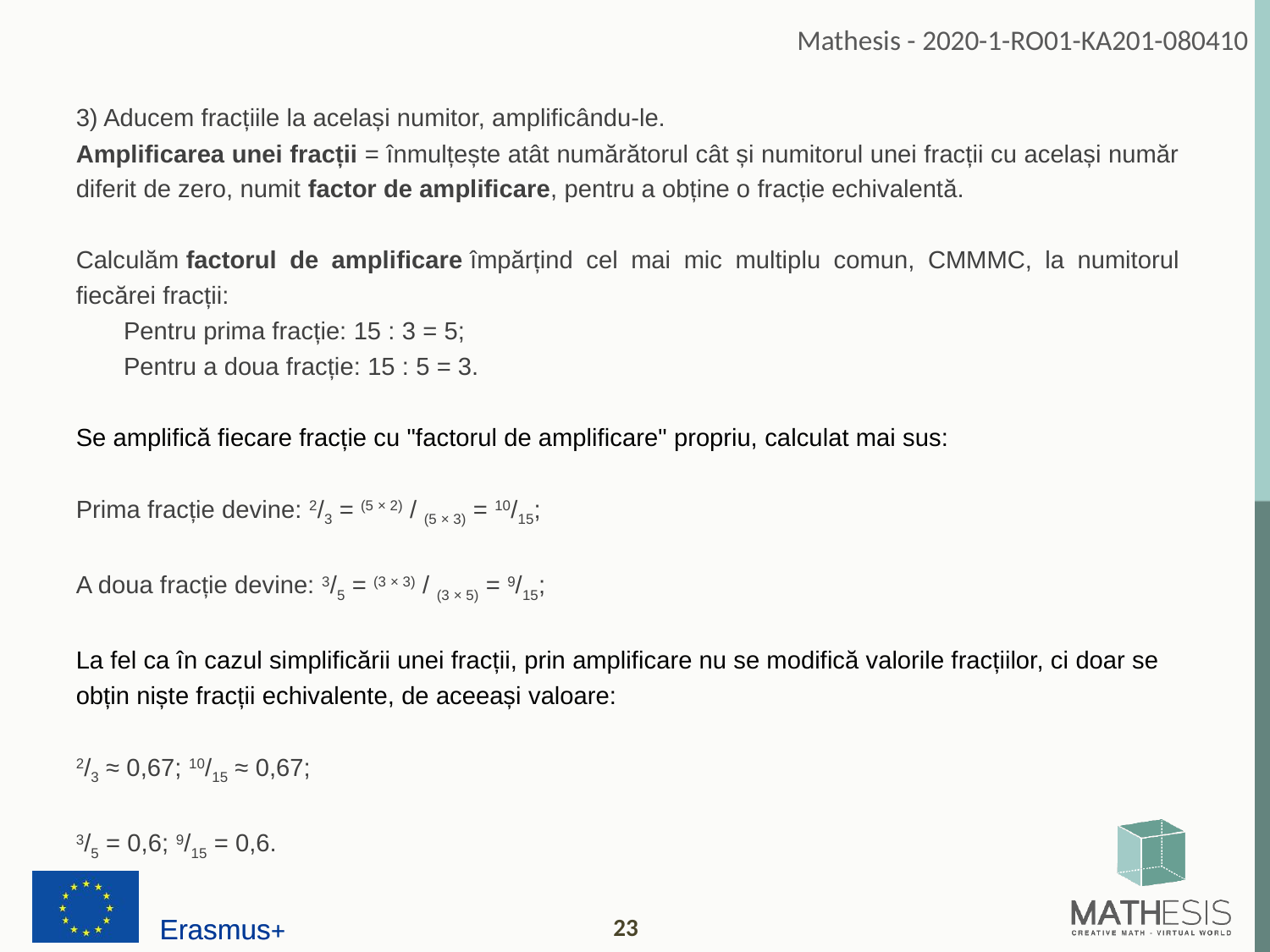

3) Aducem fracțiile la același numitor, amplificându-le.
Amplificarea unei fracții = înmulțește atât numărătorul cât și numitorul unei fracții cu același număr diferit de zero, numit factor de amplificare, pentru a obține o fracție echivalentă.

Calculăm factorul de amplificare împărțind cel mai mic multiplu comun, CMMMC, la numitorul fiecărei fracții:
Pentru prima fracție: 15 : 3 = 5;
Pentru a doua fracție: 15 : 5 = 3.

Se amplifică fiecare fracție cu "factorul de amplificare" propriu, calculat mai sus:

Prima fracție devine: 2/3 = (5 × 2) / (5 × 3) = 10/15;

A doua fracție devine: 3/5 = (3 × 3) / (3 × 5) = 9/15;

La fel ca în cazul simplificării unei fracții, prin amplificare nu se modifică valorile fracțiilor, ci doar se obțin niște fracții echivalente, de aceeași valoare:

2/3 ≈ 0,67; 10/15 ≈ 0,67;

3/5 = 0,6; 9/15 = 0,6.